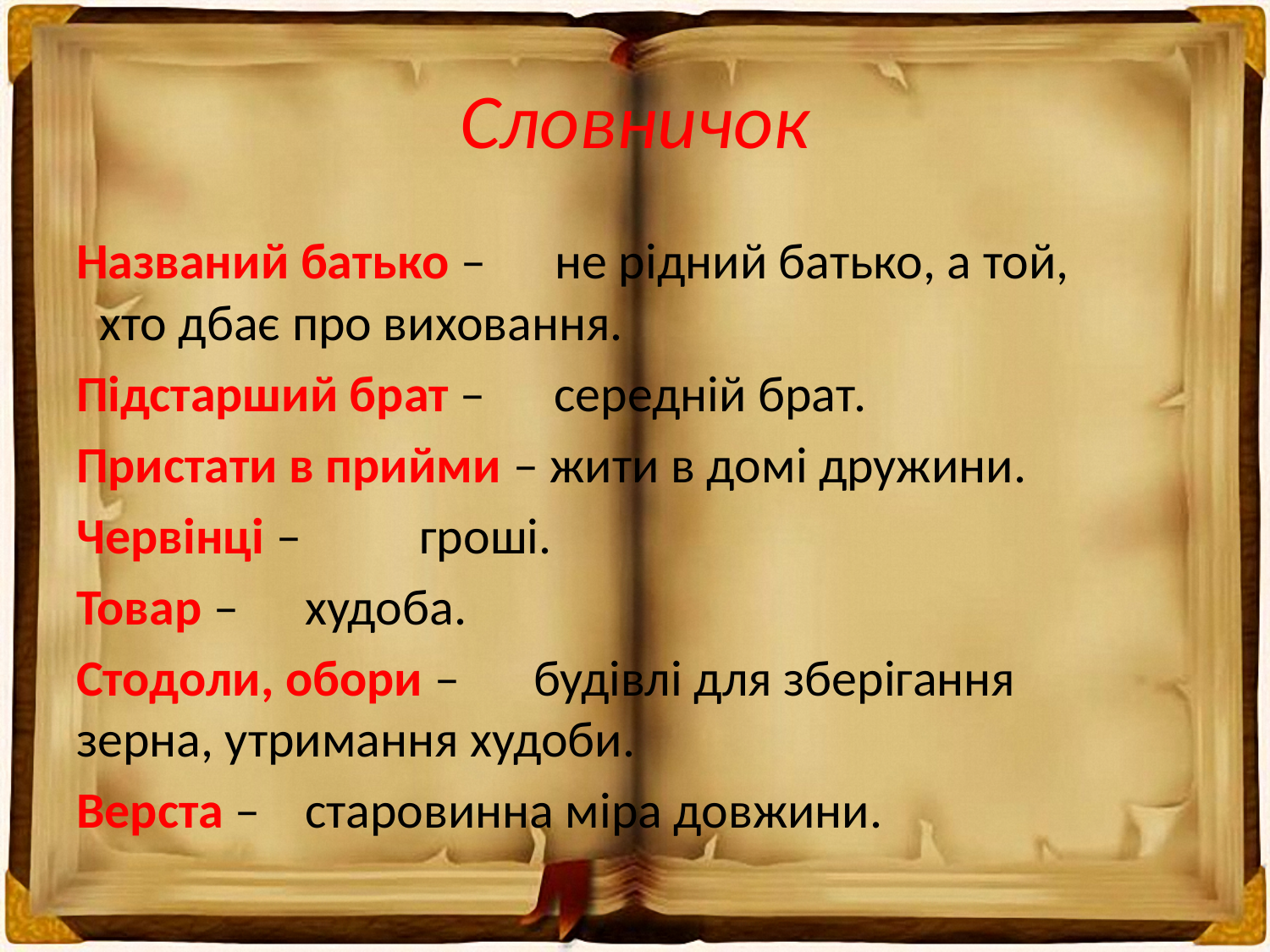

# Словничок
Названий батько –      не рідний батько, а той, 			          хто дбає про виховання.
Підстарший брат –      середній брат.
Пристати в прийми – жити в домі дружини.
Червінці – 	гроші.
Товар – 	худоба.
Стодоли, обори – 	будівлі для зберігання 		зерна, утримання худоби.
Верста – 	старовинна міра довжини.